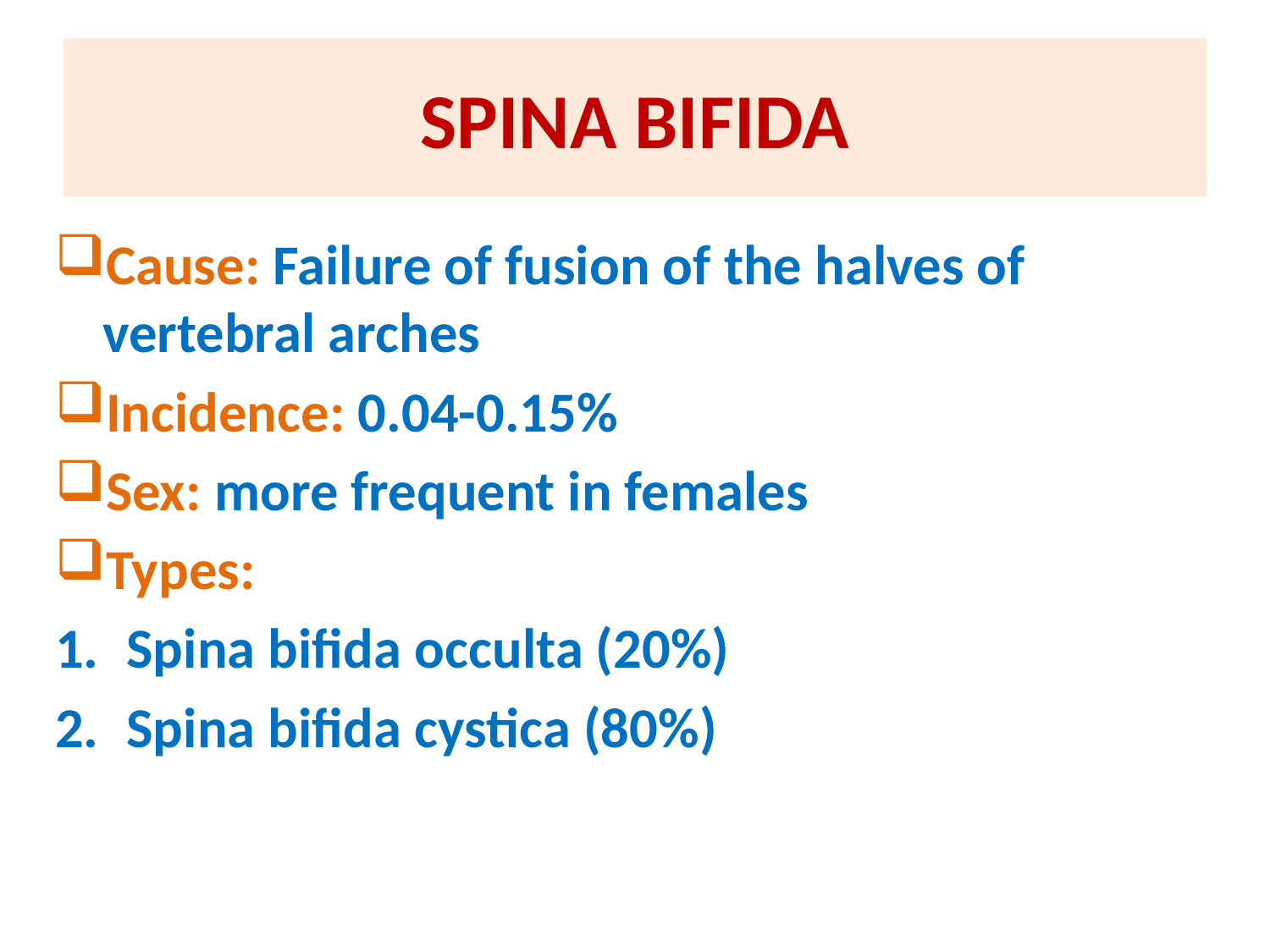

# SPINA BIFIDA
Cause: Failure of fusion of the halves of vertebral arches
Incidence: 0.04-0.15%
Sex: more frequent in females
Types:
Spina bifida occulta (20%)
Spina bifida cystica (80%)